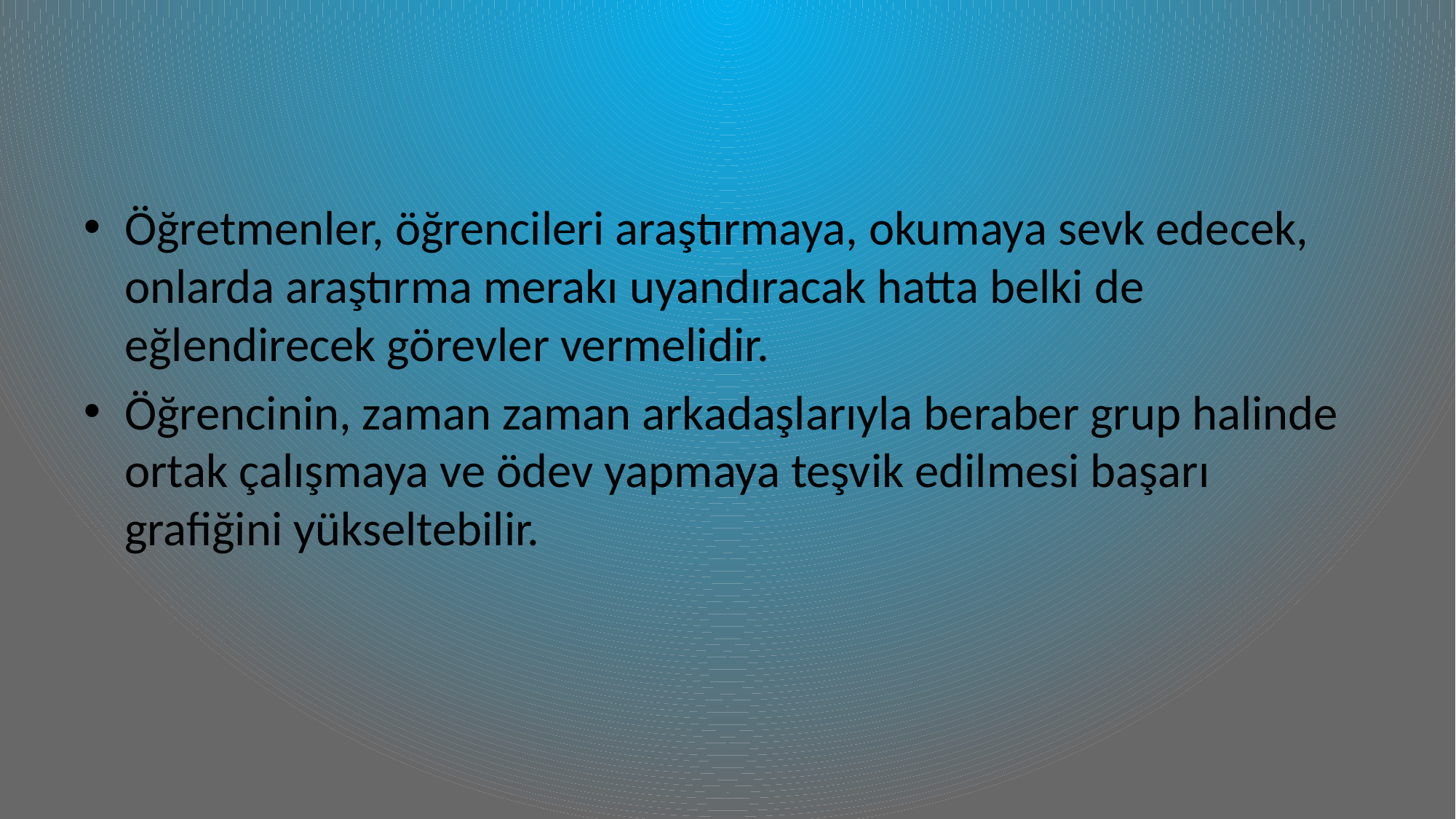

#
Öğretmenler, öğrencileri araştırmaya, okumaya sevk edecek, onlarda araştırma merakı uyandıracak hatta belki de eğlendirecek görevler vermelidir.
Öğrencinin, zaman zaman arkadaşlarıyla beraber grup halinde ortak çalışmaya ve ödev yapmaya teşvik edilmesi başarı grafiğini yükseltebilir.